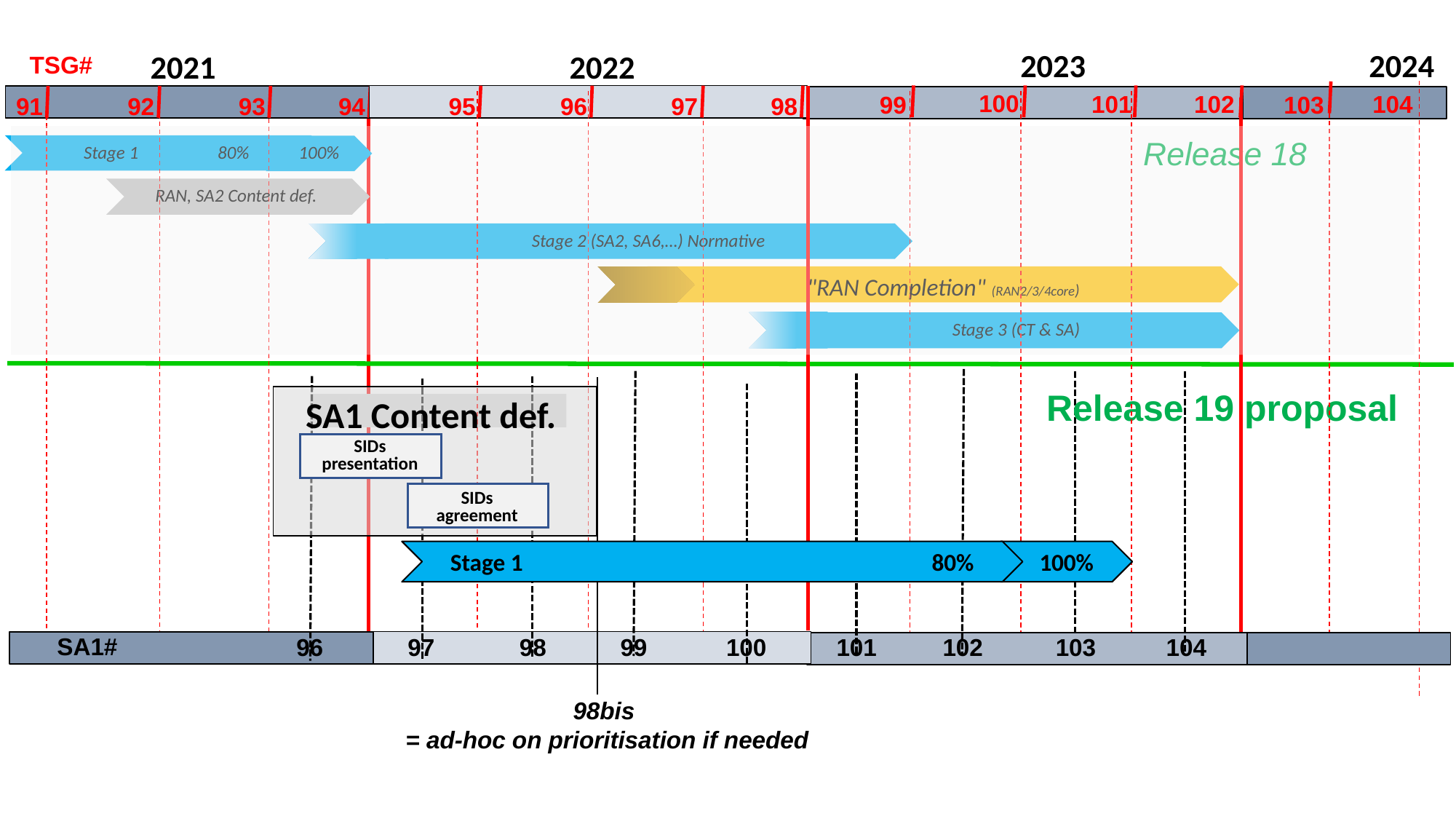

2023
2024
2022
2021
TSG#
100
101
102
104
103
99

95
96
97
98
91
92
93
94

Release 18
Stage 1                   80%
100%
RAN, SA2 Content def.

Stage 2 (SA2, SA6,…) Normative

"RAN Completion" (RAN2/3/4core)

Stage 3 (CT & SA)
Release 19 proposal
SA1 Content def.

SIDs
presentation

SIDs
agreement
100%
Stage 1                                                                           80%
SA1#
100
102
103
104
97
98
99
96
101

98bis
= ad-hoc on prioritisation if needed